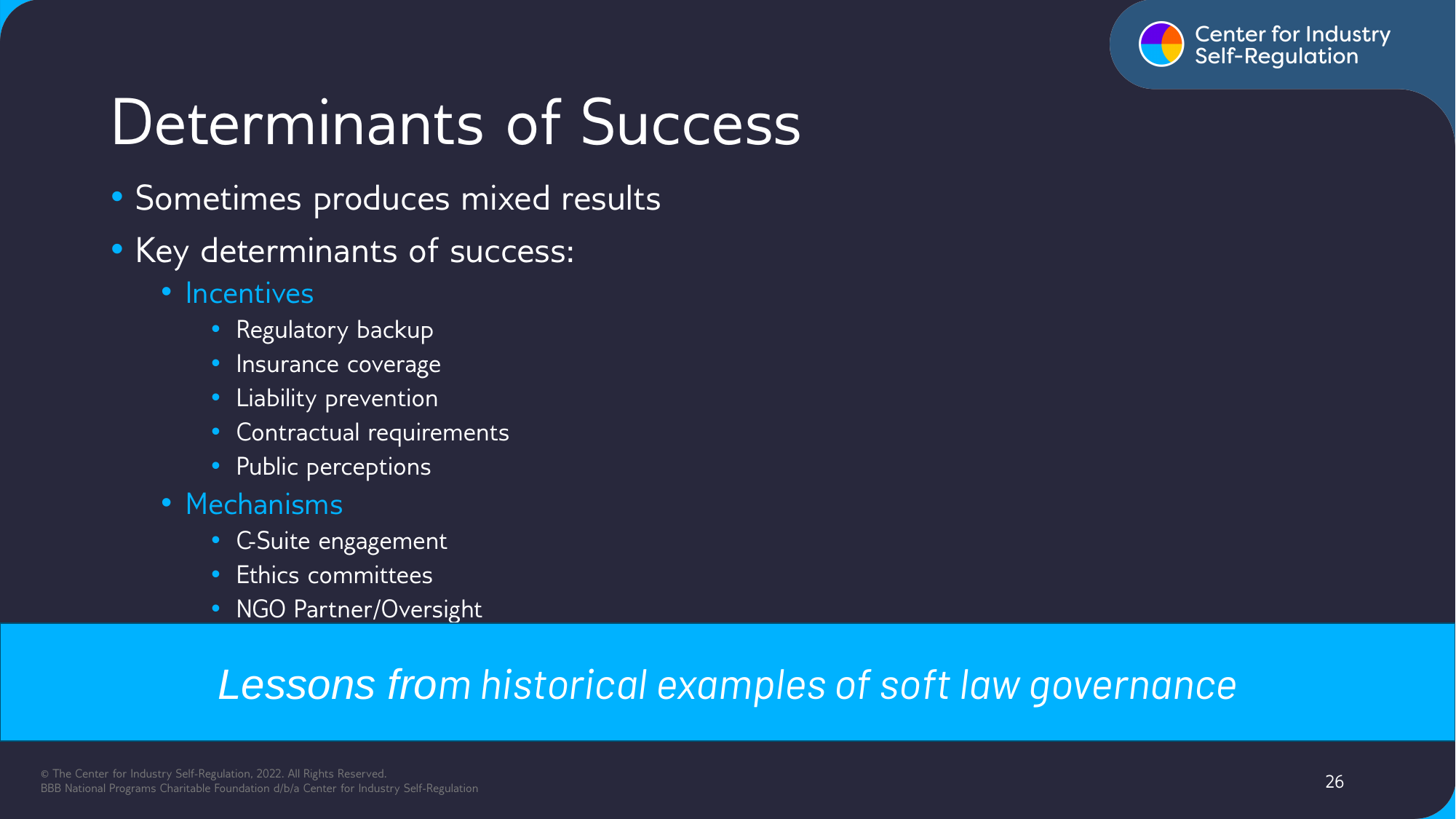

# Determinants of Success​
Sometimes produces mixed results​
Key determinants of success:​
Incentives​
Regulatory backup​
Insurance coverage​
Liability prevention​
Contractual requirements​
Public perceptions​
Mechanisms​
C-Suite engagement​
Ethics committees​
NGO Partner/Oversight​
FTC Enforcement of Soft Law Commitments​
Lessons from historical examples of soft law governance
26